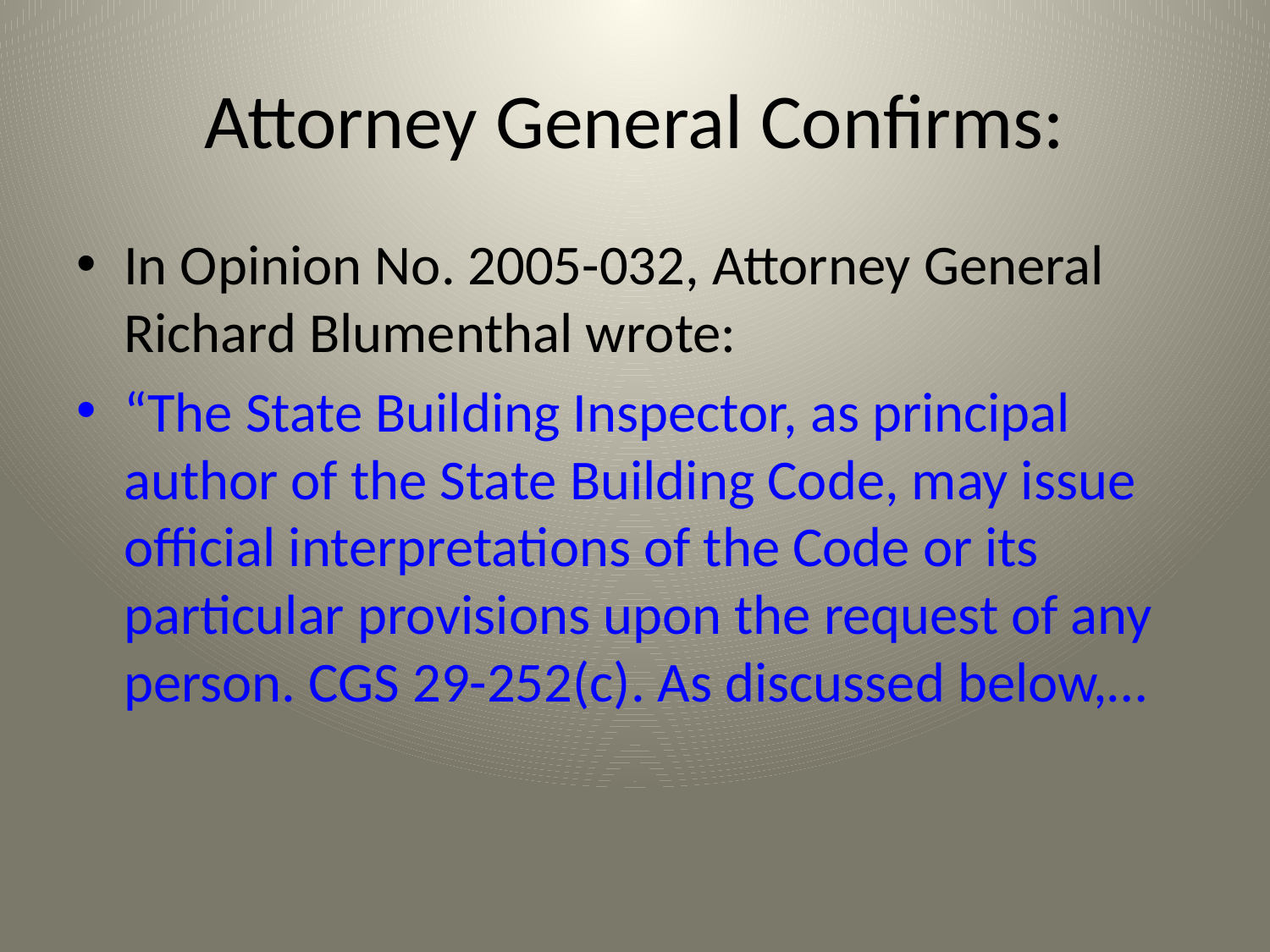

# Attorney General Confirms:
In Opinion No. 2005-032, Attorney General Richard Blumenthal wrote:
“The State Building Inspector, as principal author of the State Building Code, may issue official interpretations of the Code or its particular provisions upon the request of any person. CGS 29-252(c). As discussed below,…